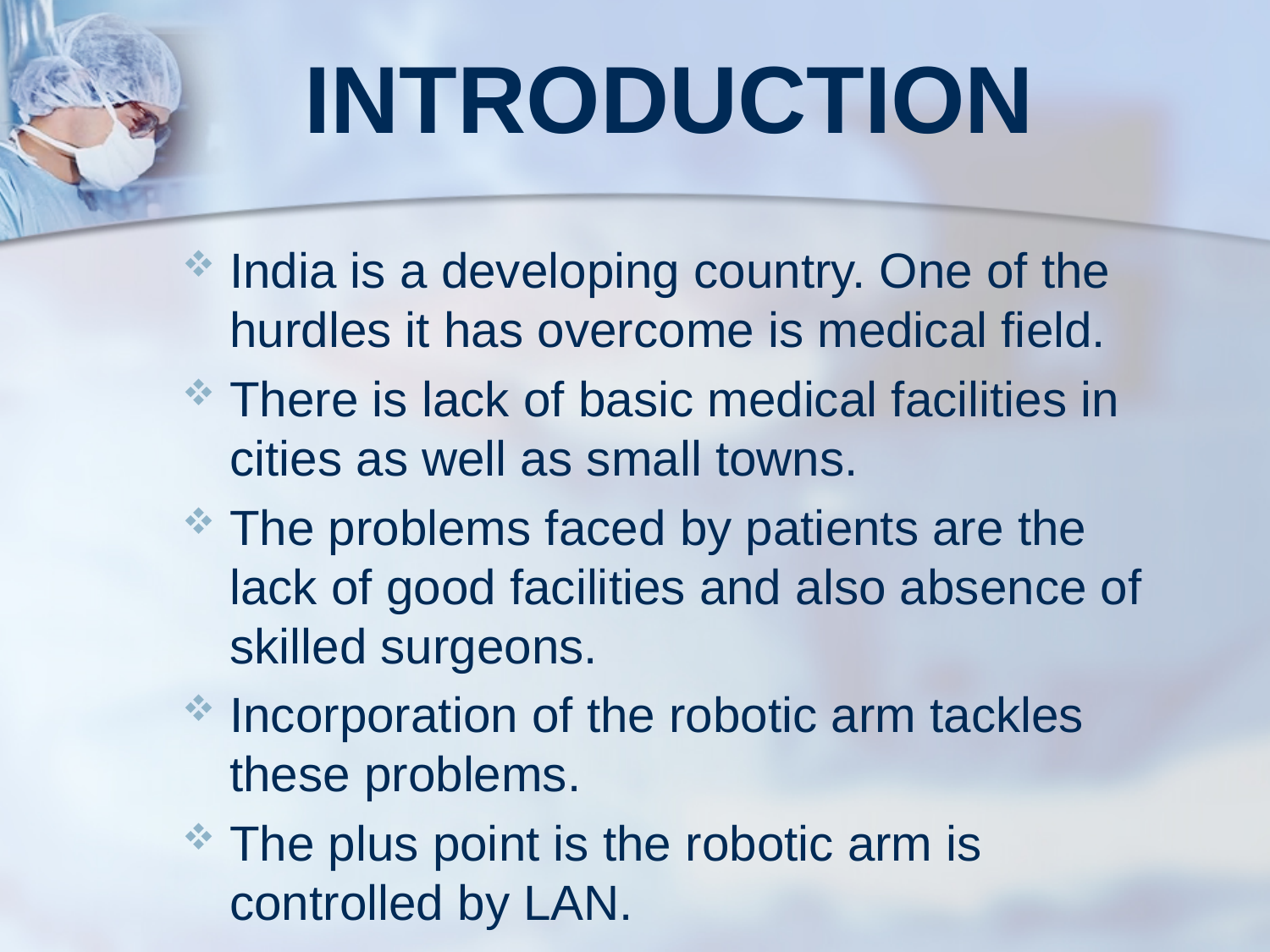

# Introduction
India is a developing country. One of the hurdles it has overcome is medical field.
There is lack of basic medical facilities in cities as well as small towns.
The problems faced by patients are the lack of good facilities and also absence of skilled surgeons.
Incorporation of the robotic arm tackles these problems.
The plus point is the robotic arm is controlled by LAN.